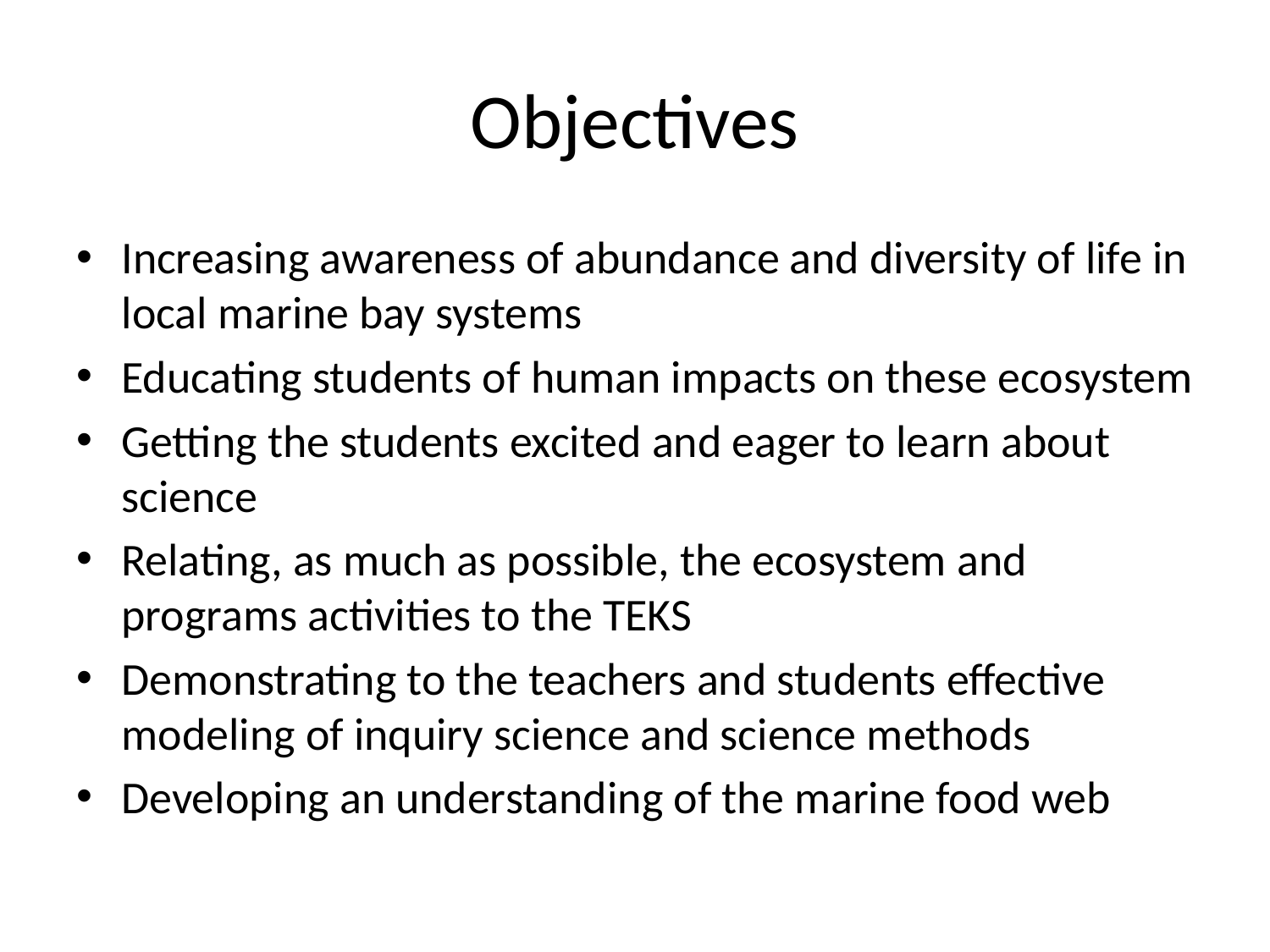

# Objectives
Increasing awareness of abundance and diversity of life in local marine bay systems
Educating students of human impacts on these ecosystem
Getting the students excited and eager to learn about science
Relating, as much as possible, the ecosystem and programs activities to the TEKS
Demonstrating to the teachers and students effective modeling of inquiry science and science methods
Developing an understanding of the marine food web